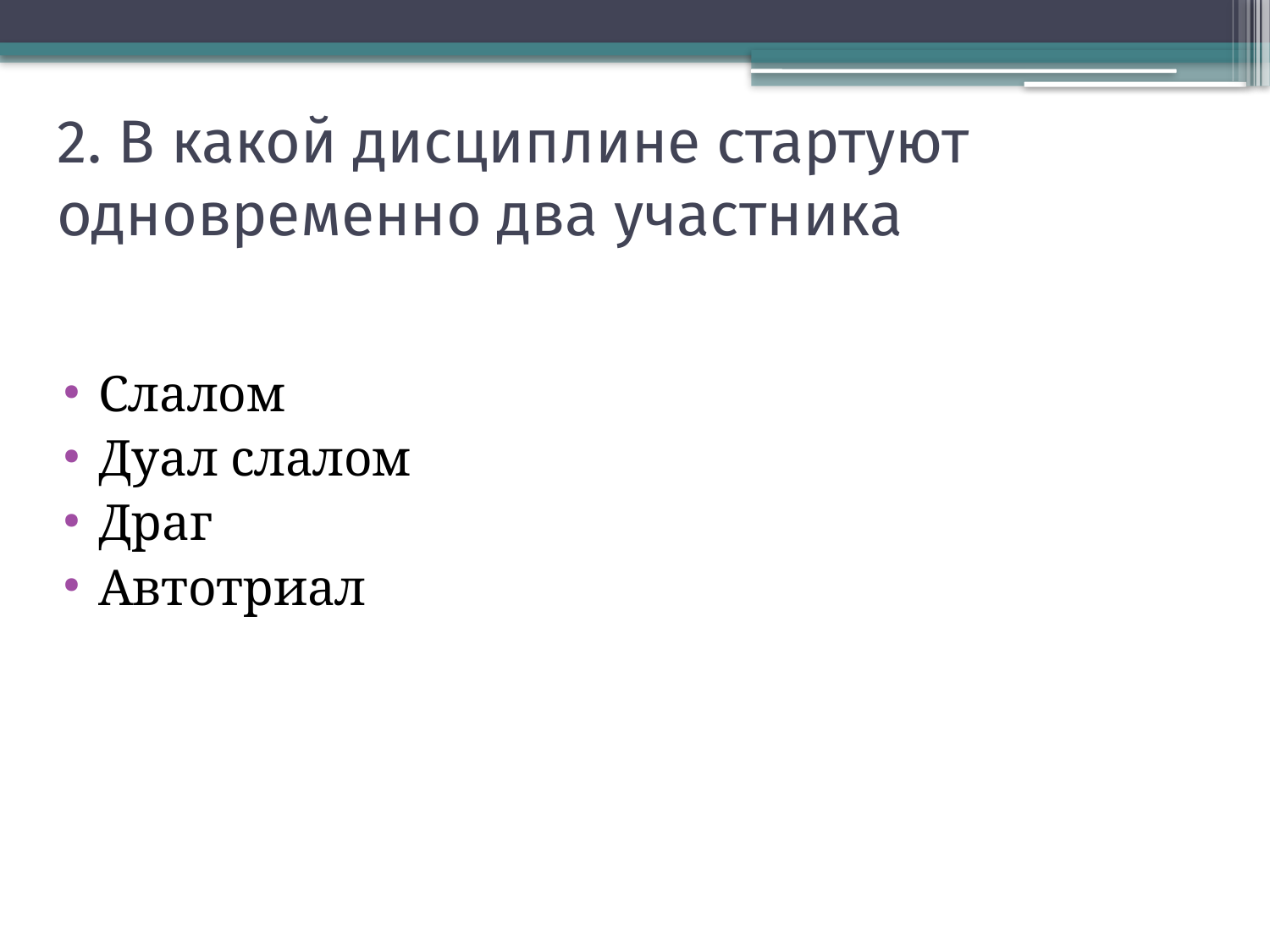

# 2. В какой дисциплине стартуют одновременно два участника
Слалом
Дуал слалом
Драг
Автотриал